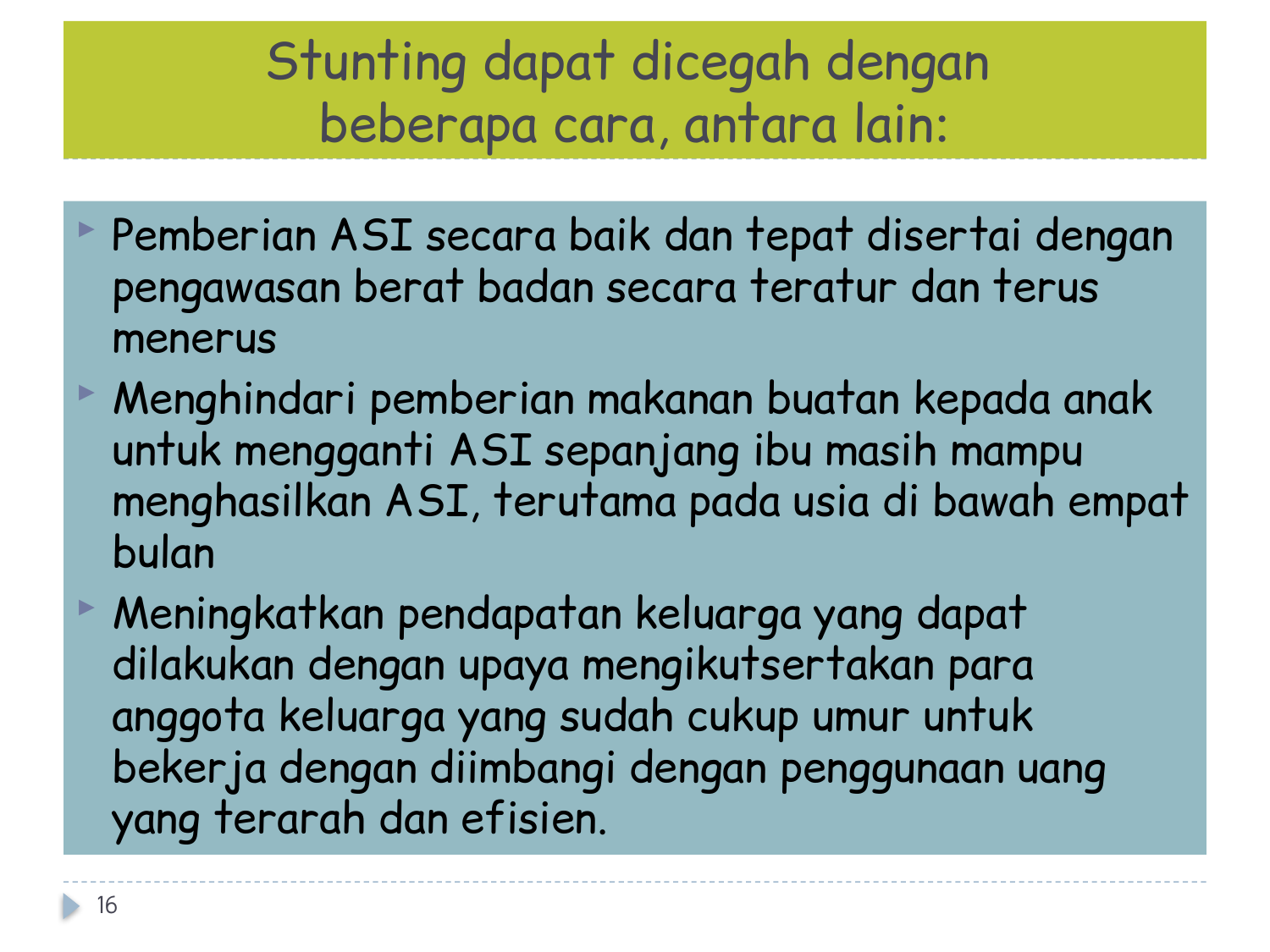

# Stunting dapat dicegah dengan beberapa cara, antara lain:
Pemberian ASI secara baik dan tepat disertai dengan pengawasan berat badan secara teratur dan terus menerus
Menghindari pemberian makanan buatan kepada anak untuk mengganti ASI sepanjang ibu masih mampu menghasilkan ASI, terutama pada usia di bawah empat bulan
Meningkatkan pendapatan keluarga yang dapat dilakukan dengan upaya mengikutsertakan para anggota keluarga yang sudah cukup umur untuk bekerja dengan diimbangi dengan penggunaan uang yang terarah dan efisien.

16